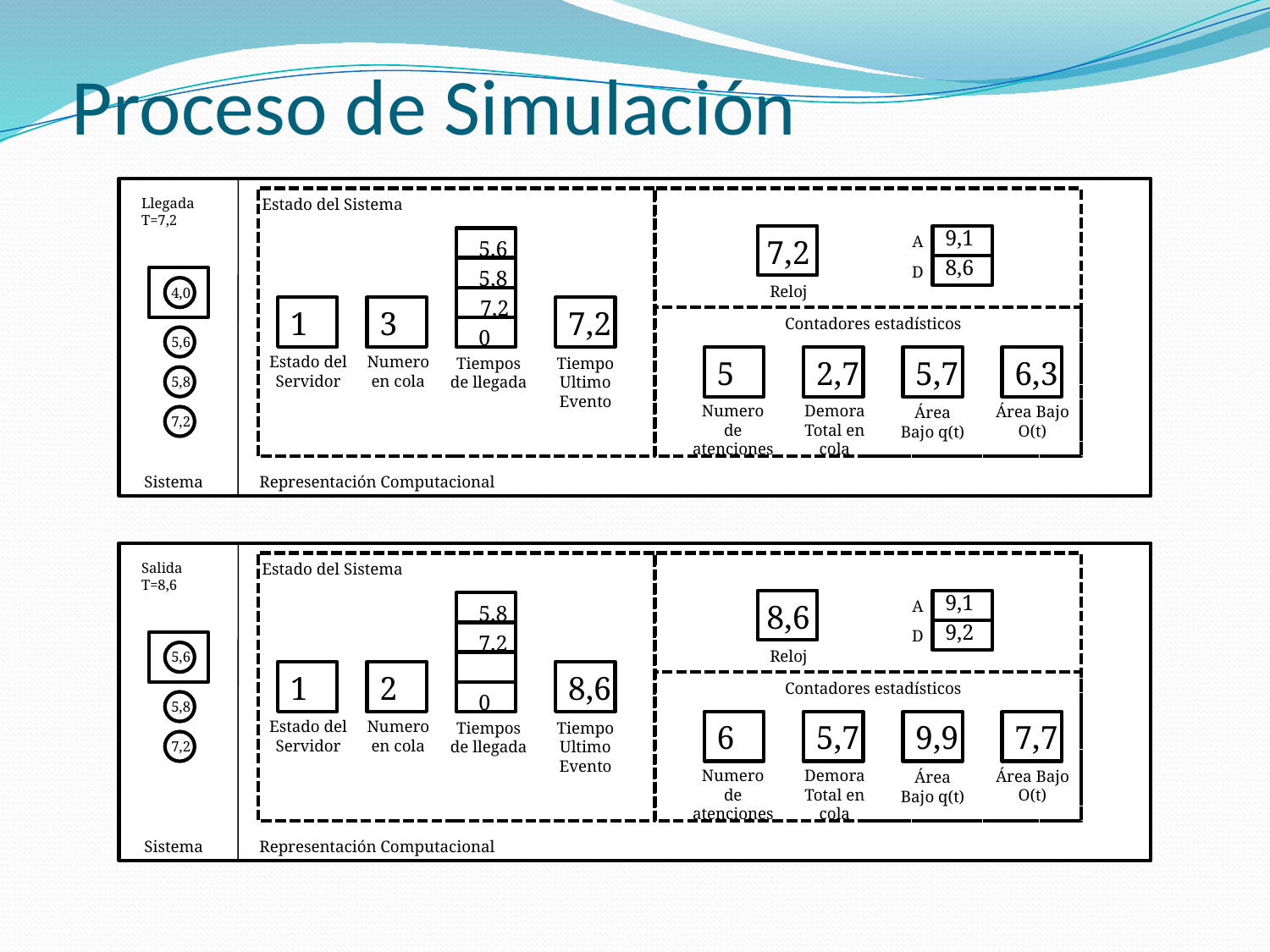

Proceso de Simulación

Llegada
T=7,2
Estado del Sistema

9,1

A

7,2

5,6
8,6
D

5,8

Reloj
4,0

7,2

1
3
7,2

Contadores estadísticos

0
5,6

Numero en cola
Estado del Servidor
Tiempos de llegada
Tiempo Ultimo Evento

5

2,7

5,7

6,3
5,8

Numero de atenciones
Demora Total en cola
Área Bajo O(t)
Área Bajo q(t)
7,2

Sistema
Representación Computacional

Salida
T=8,6
Estado del Sistema

9,1

A

8,6

5,8
9,2
D

7,2

Reloj
5,6

1
2
8,6

Contadores estadísticos

0
5,8

Numero en cola
Estado del Servidor
Tiempos de llegada
Tiempo Ultimo Evento

6

5,7

9,9

7,7
7,2

Numero de atenciones
Demora Total en cola
Área Bajo O(t)
Área Bajo q(t)
Sistema
Representación Computacional